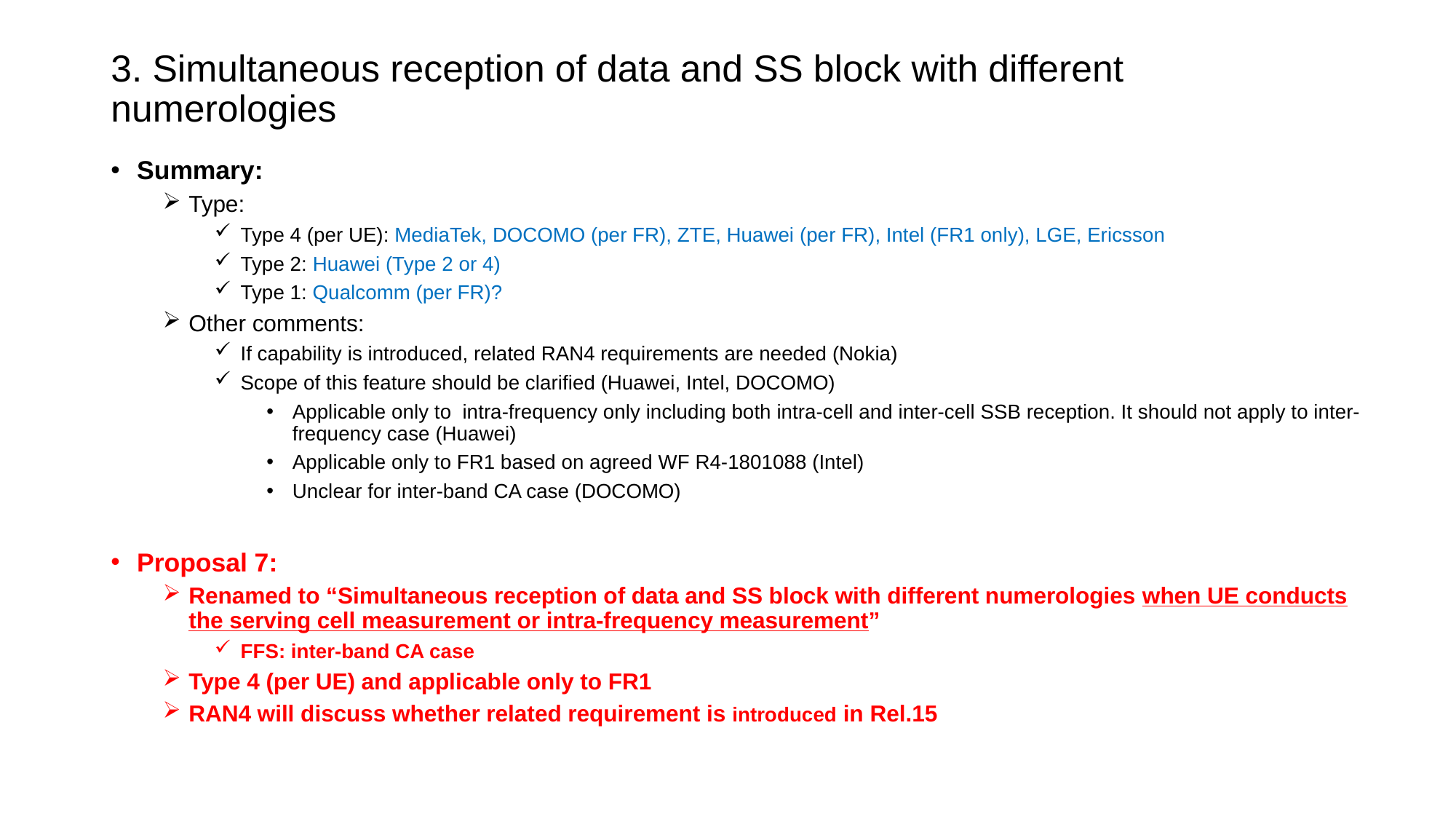

# 3. Simultaneous reception of data and SS block with different numerologies
Summary:
Type:
Type 4 (per UE): MediaTek, DOCOMO (per FR), ZTE, Huawei (per FR), Intel (FR1 only), LGE, Ericsson
Type 2: Huawei (Type 2 or 4)
Type 1: Qualcomm (per FR)?
Other comments:
If capability is introduced, related RAN4 requirements are needed (Nokia)
Scope of this feature should be clarified (Huawei, Intel, DOCOMO)
Applicable only to  intra-frequency only including both intra-cell and inter-cell SSB reception. It should not apply to inter-frequency case (Huawei)
Applicable only to FR1 based on agreed WF R4-1801088 (Intel)
Unclear for inter-band CA case (DOCOMO)

Proposal 7:
Renamed to “Simultaneous reception of data and SS block with different numerologies when UE conducts the serving cell measurement or intra-frequency measurement”
FFS: inter-band CA case
Type 4 (per UE) and applicable only to FR1
RAN4 will discuss whether related requirement is introduced in Rel.15